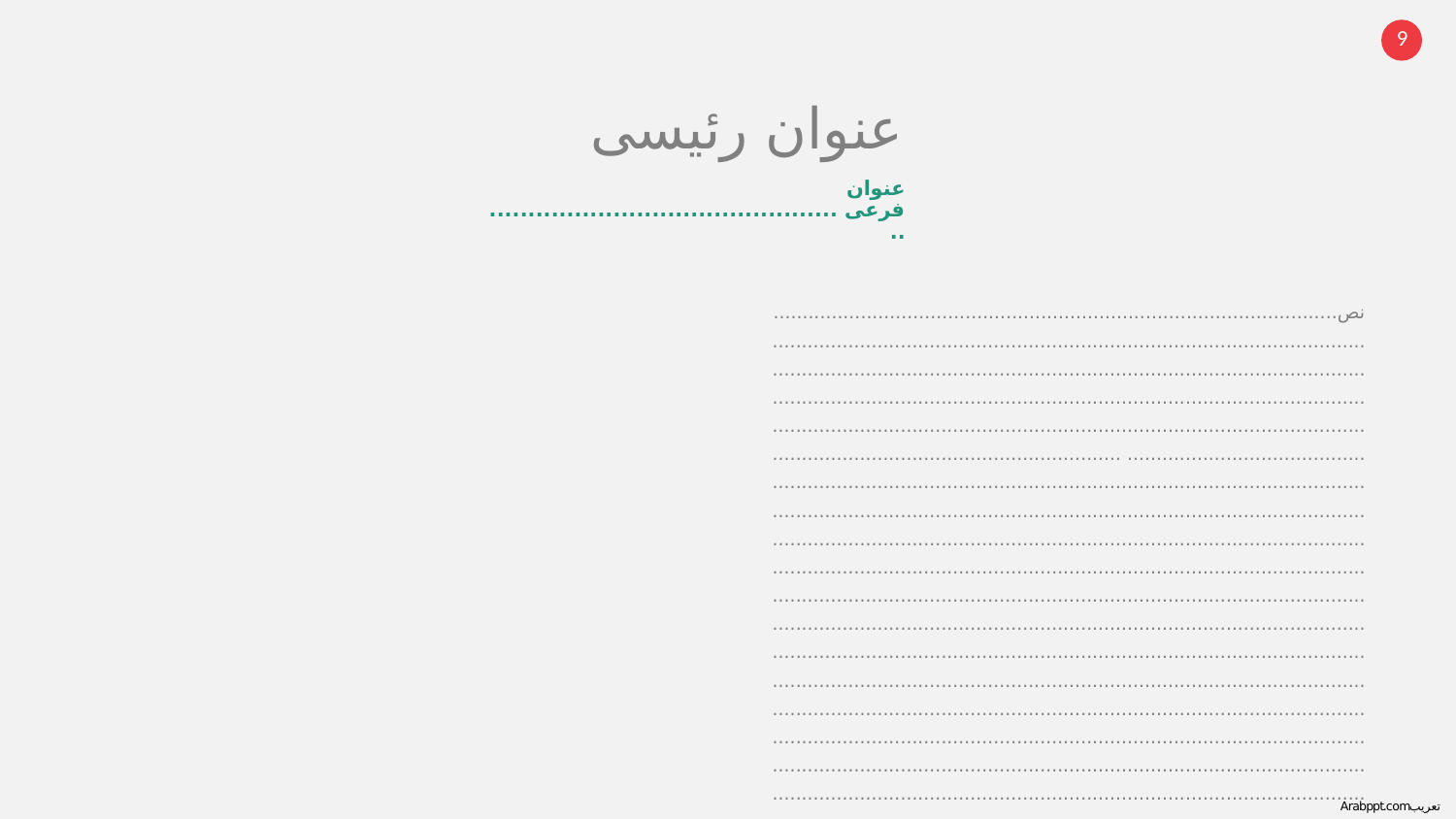

عنوان رئيسى
عنوان فرعى ...............................................
نص.................................................................................................................................................................................................................................................................................................................................................................................................................................................................................................................................................................. ....................................................................................................................................................................................................................................................................................................................................................................................................................................................................................................................................................................................................................................................................................................................................................................................................................................................................................................................................................................................................................................................................................................................................................................................................................................................................................................................................................................................................................................